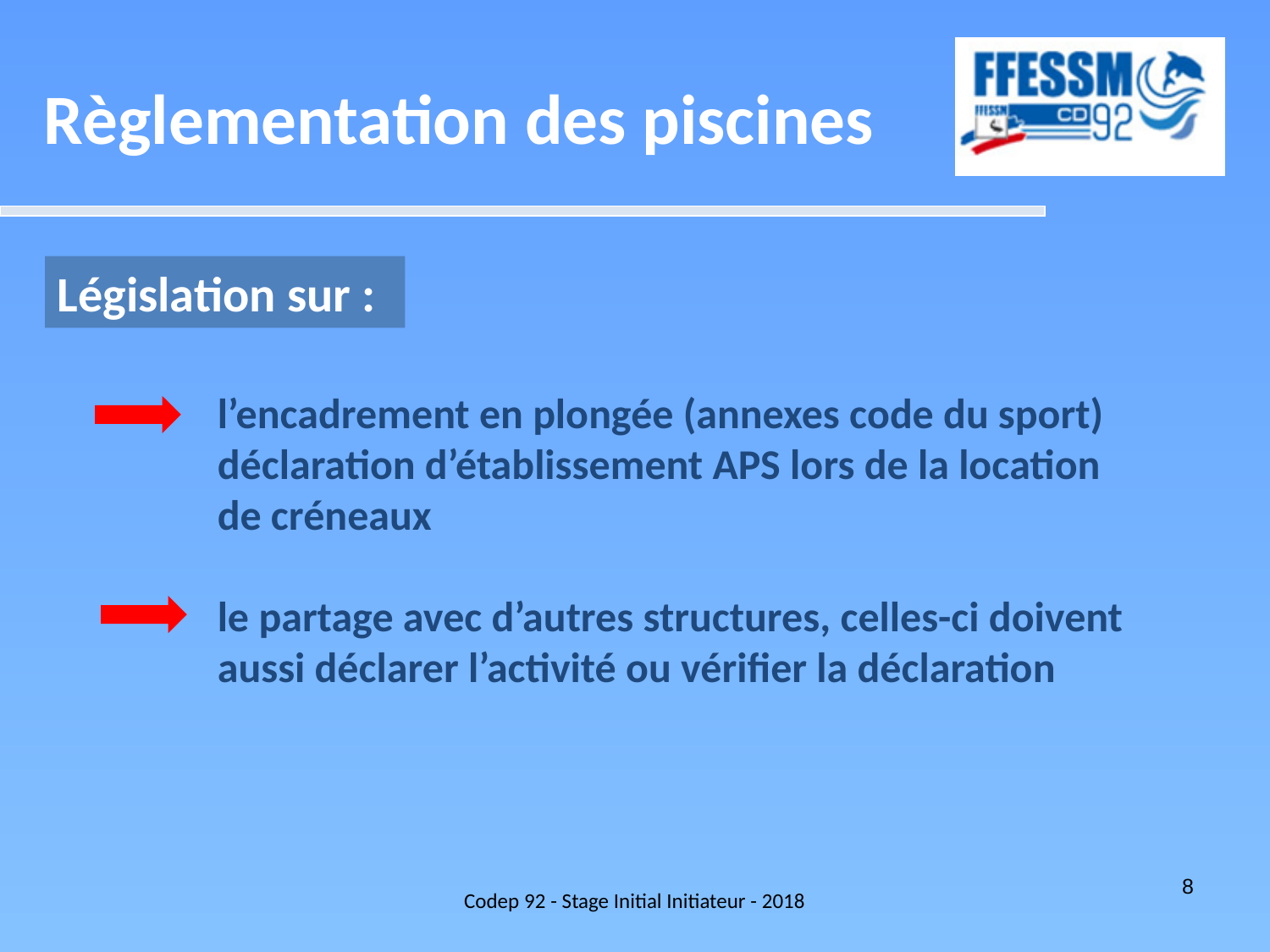

Règlementation des piscines
Législation sur :
l’encadrement en plongée (annexes code du sport) déclaration d’établissement APS lors de la location de créneaux

le partage avec d’autres structures, celles-ci doivent aussi déclarer l’activité ou vérifier la déclaration

Codep 92 - Stage Initial Initiateur - 2018
8